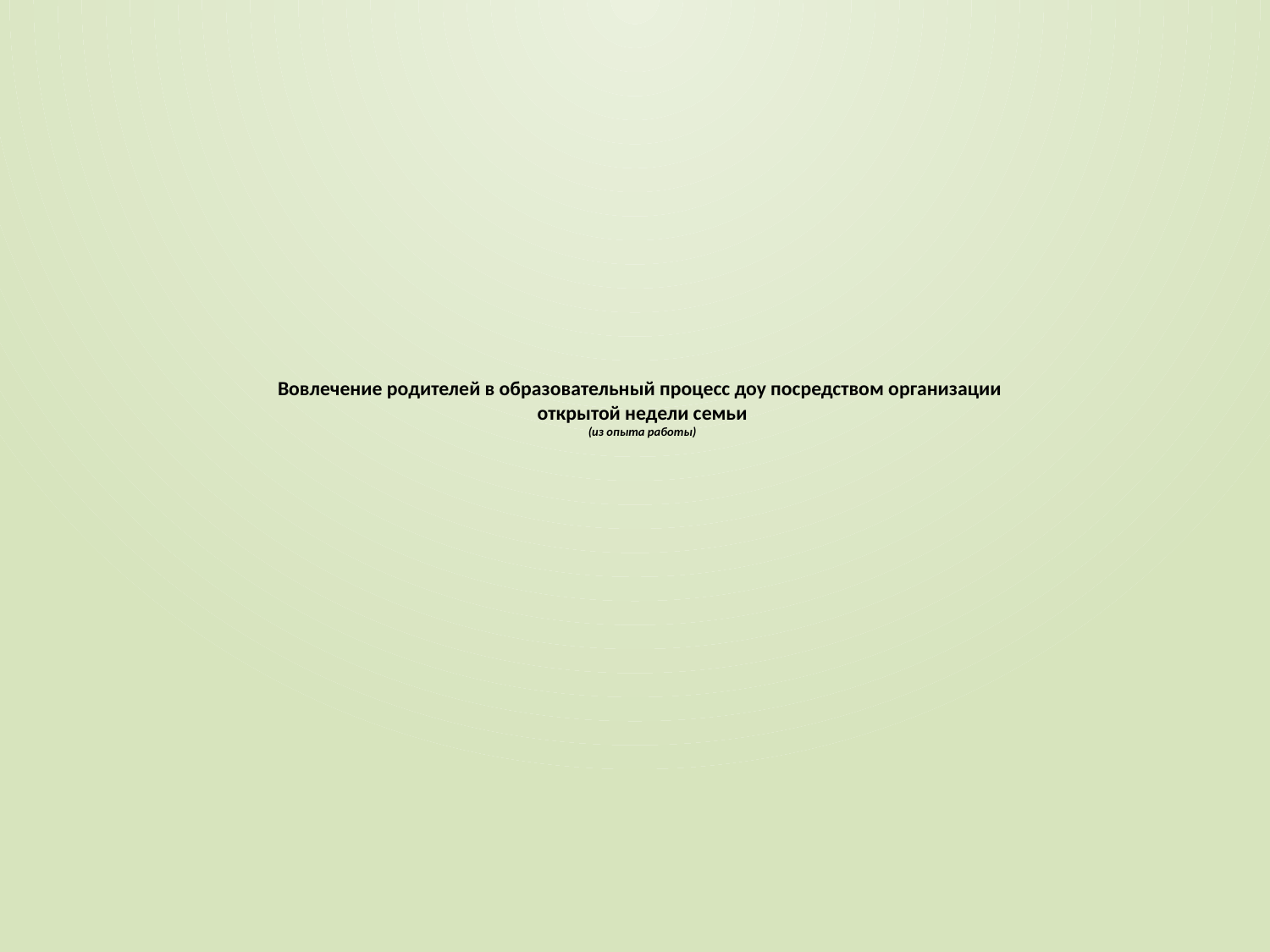

# Вовлечение родителей в образовательный процесс доу посредством организации открытой недели семьи (из опыта работы)